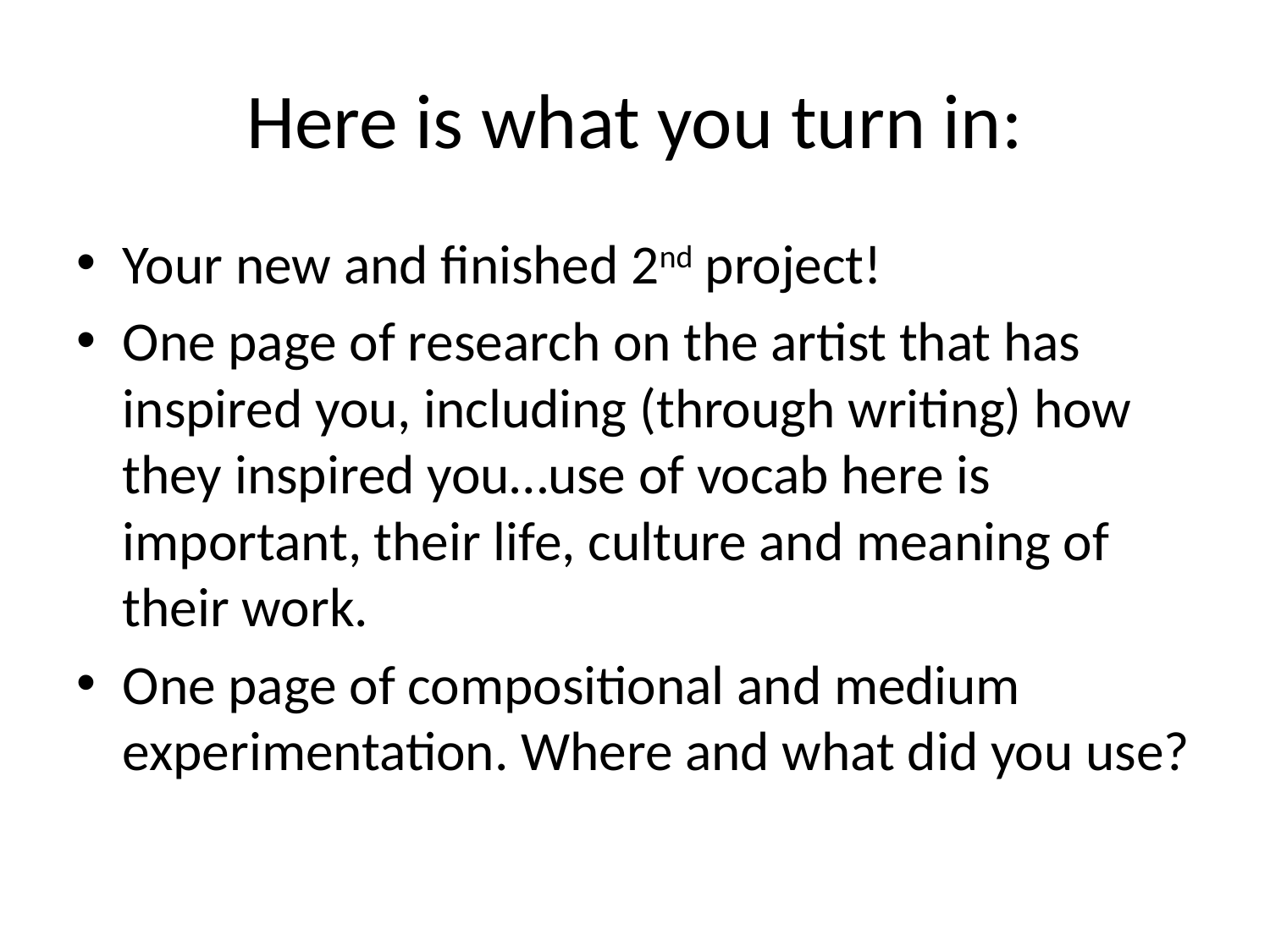

# Here is what you turn in:
Your new and finished 2nd project!
One page of research on the artist that has inspired you, including (through writing) how they inspired you…use of vocab here is important, their life, culture and meaning of their work.
One page of compositional and medium experimentation. Where and what did you use?